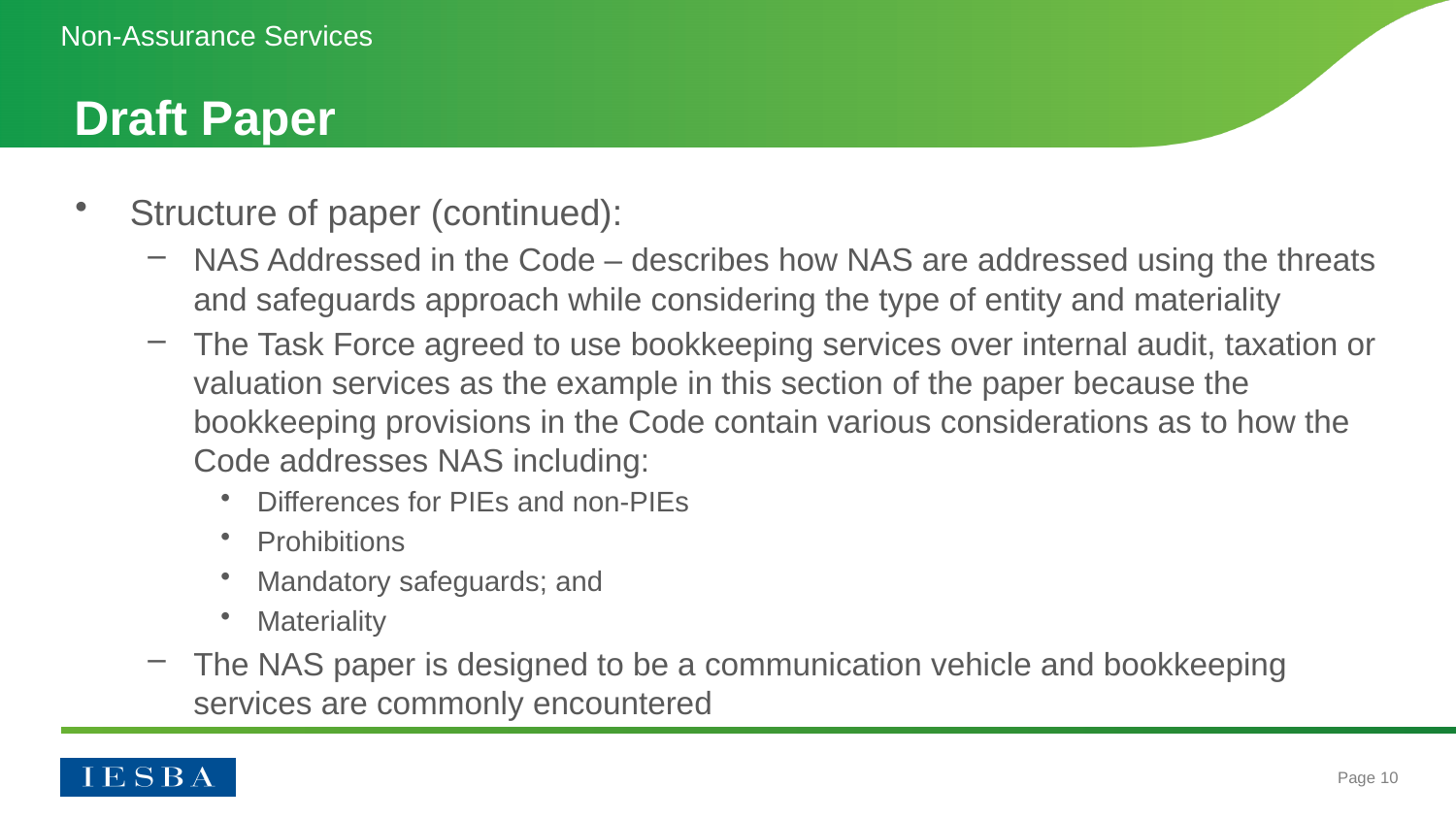

Non-Assurance Services

# Draft Paper
Structure of paper (continued):
NAS Addressed in the Code – describes how NAS are addressed using the threats and safeguards approach while considering the type of entity and materiality
The Task Force agreed to use bookkeeping services over internal audit, taxation or valuation services as the example in this section of the paper because the bookkeeping provisions in the Code contain various considerations as to how the Code addresses NAS including:
Differences for PIEs and non-PIEs
Prohibitions
Mandatory safeguards; and
Materiality
The NAS paper is designed to be a communication vehicle and bookkeeping services are commonly encountered